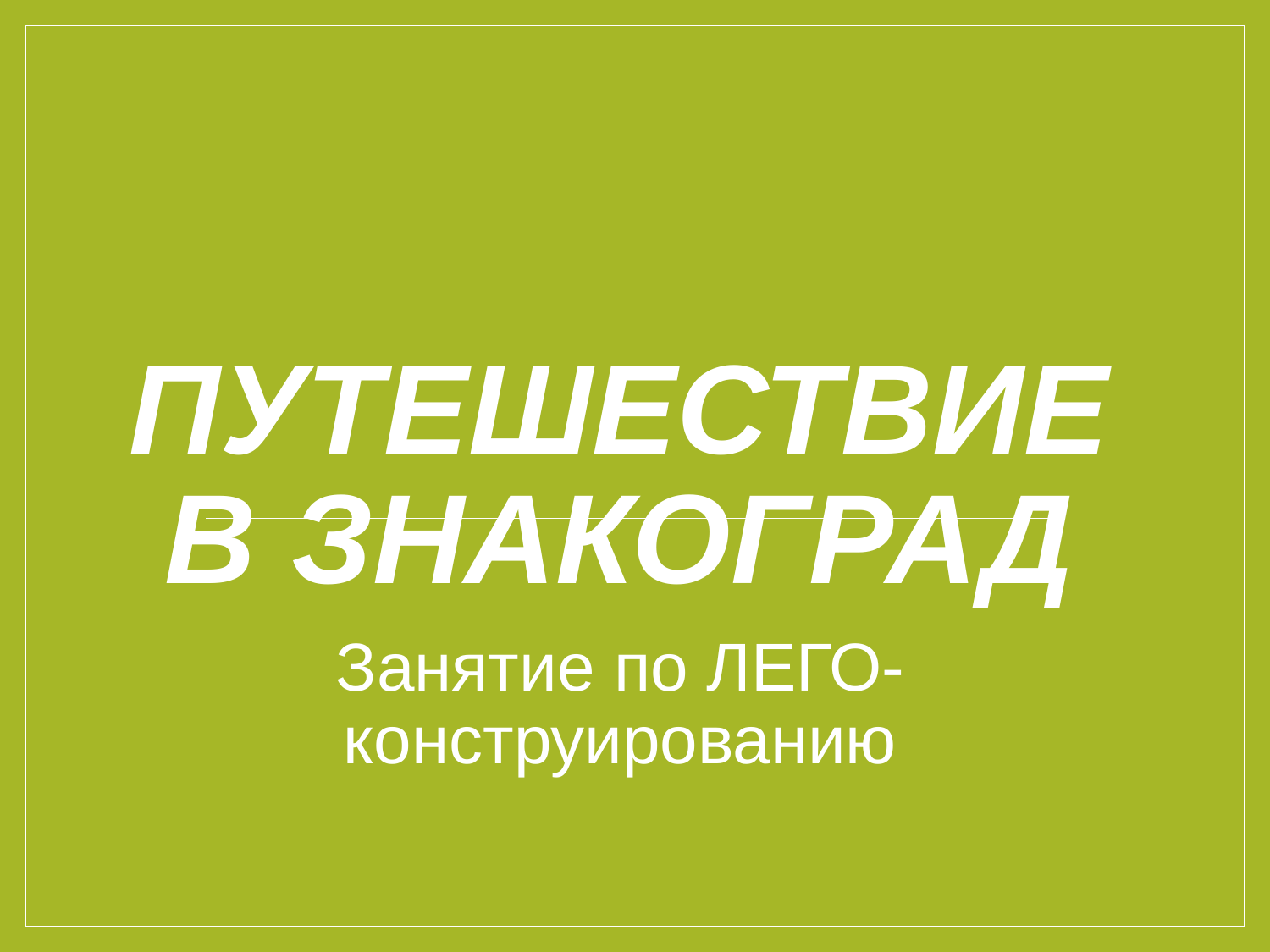

# Путешествие в Знакоград
Занятие по ЛЕГО-конструированию